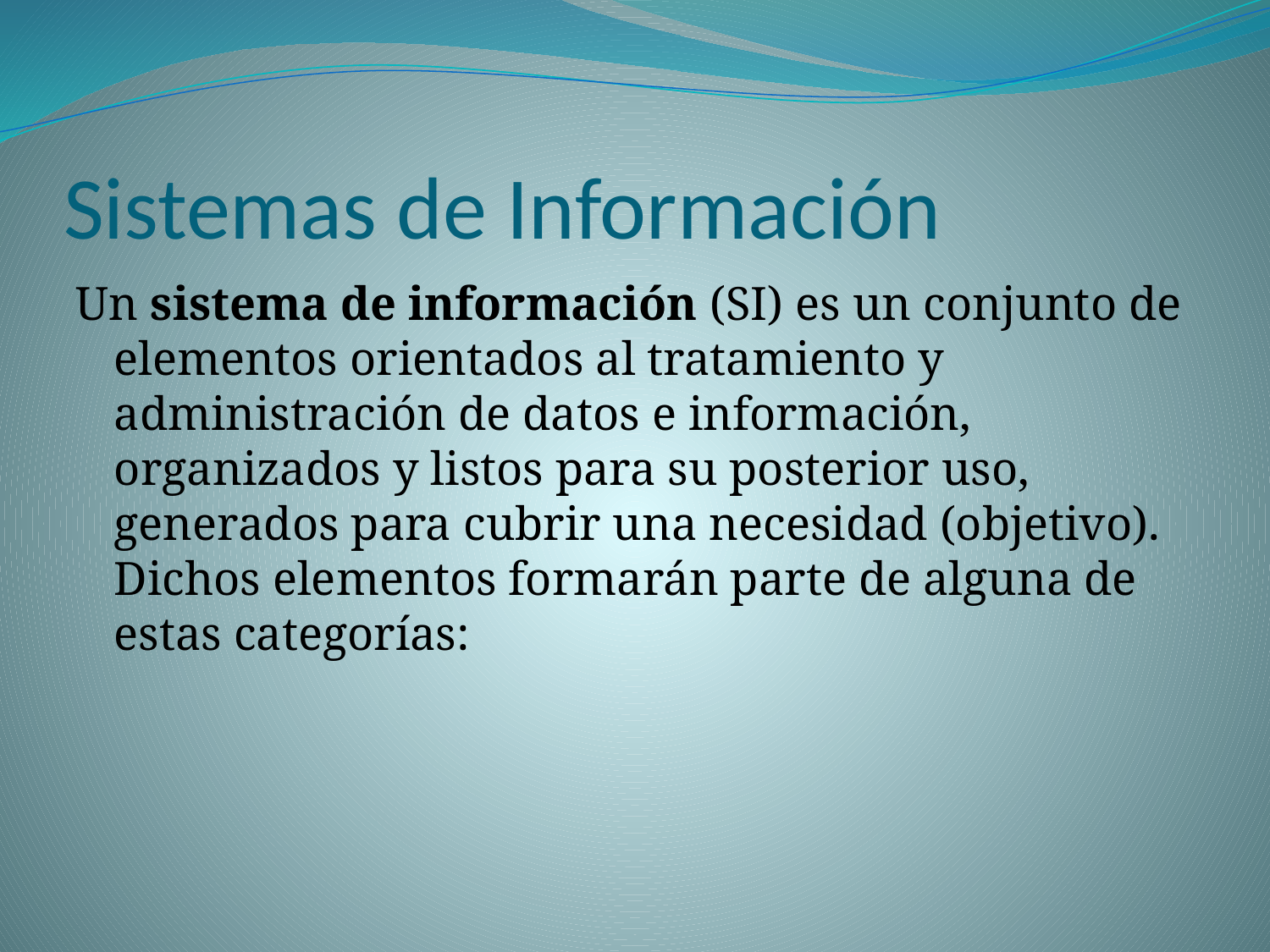

# Sistemas de Información
Un sistema de información (SI) es un conjunto de elementos orientados al tratamiento y administración de datos e información, organizados y listos para su posterior uso, generados para cubrir una necesidad (objetivo). Dichos elementos formarán parte de alguna de estas categorías: